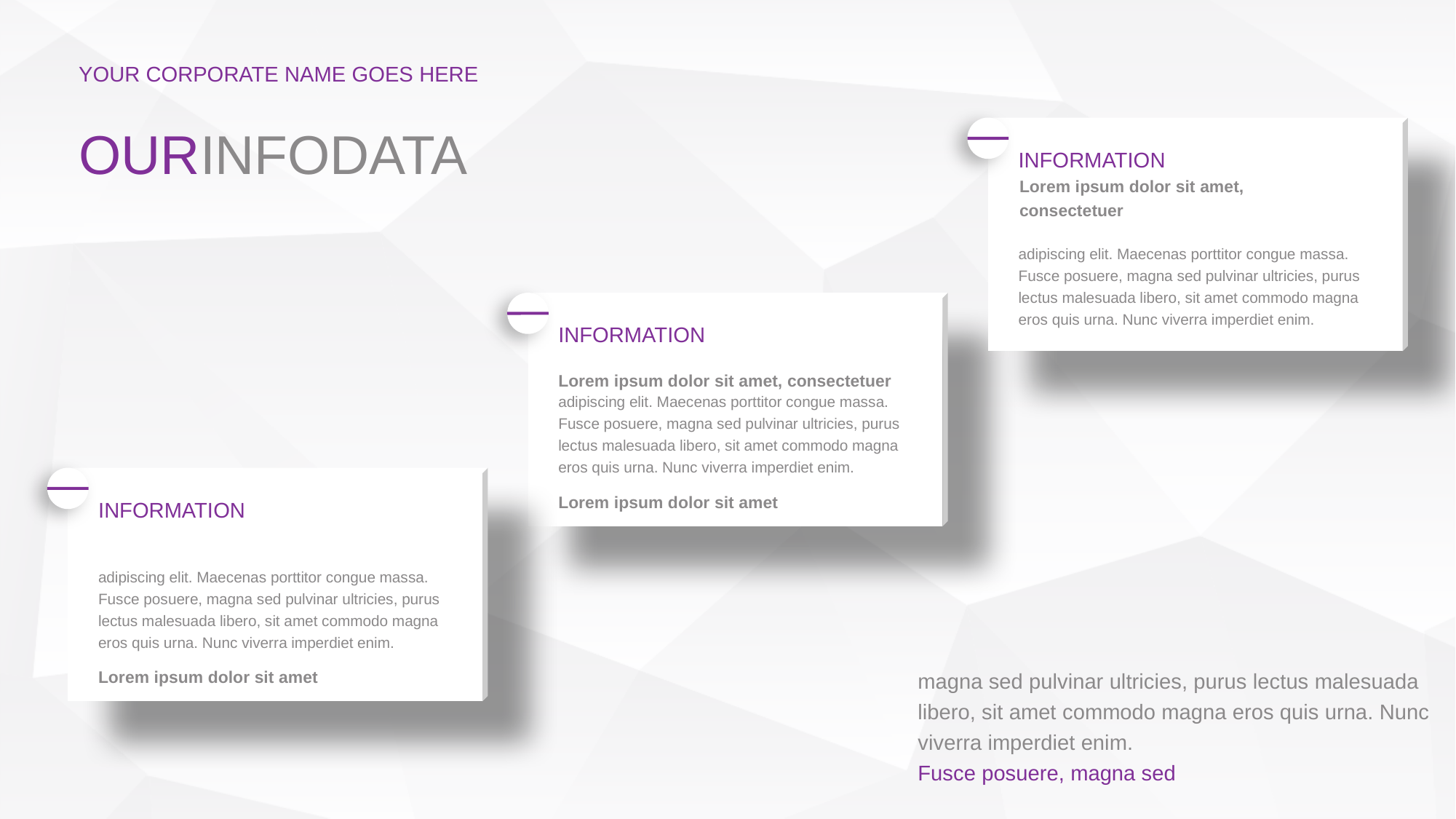

YOUR CORPORATE NAME GOES HERE
OURINFODATA

INFORMATION
Lorem ipsum dolor sit amet, consectetuer
adipiscing elit. Maecenas porttitor congue massa. Fusce posuere, magna sed pulvinar ultricies, purus lectus malesuada libero, sit amet commodo magna eros quis urna. Nunc viverra imperdiet enim.

INFORMATION
Lorem ipsum dolor sit amet, consectetuer
adipiscing elit. Maecenas porttitor congue massa. Fusce posuere, magna sed pulvinar ultricies, purus lectus malesuada libero, sit amet commodo magna eros quis urna. Nunc viverra imperdiet enim.
Lorem ipsum dolor sit amet

INFORMATION
adipiscing elit. Maecenas porttitor congue massa. Fusce posuere, magna sed pulvinar ultricies, purus lectus malesuada libero, sit amet commodo magna eros quis urna. Nunc viverra imperdiet enim.
Lorem ipsum dolor sit amet
magna sed pulvinar ultricies, purus lectus malesuada libero, sit amet commodo magna eros quis urna. Nunc viverra imperdiet enim.
Fusce posuere, magna sed